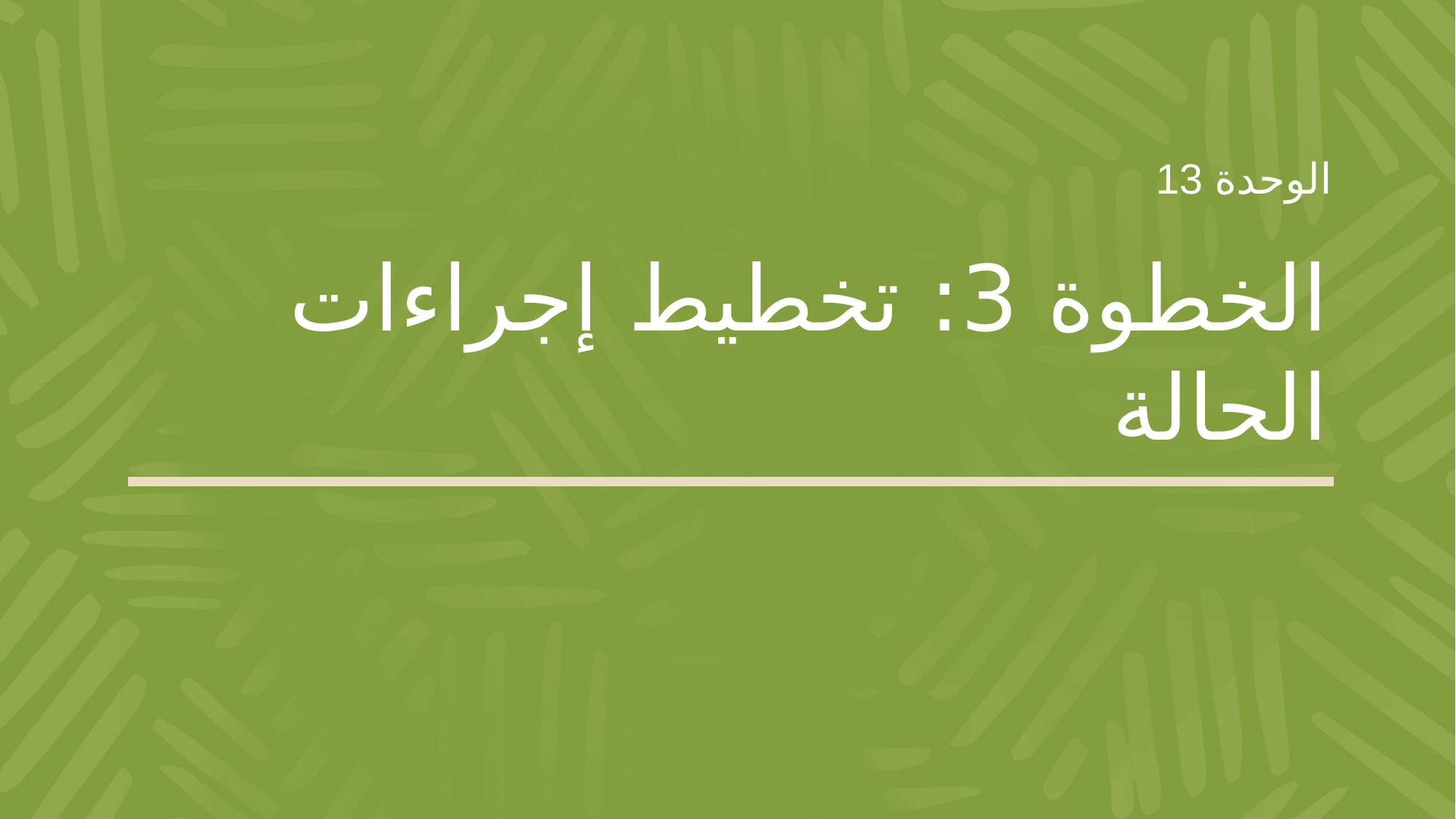

الوحدة 13
# الخطوة 3: تخطيط إجراءات الحالة